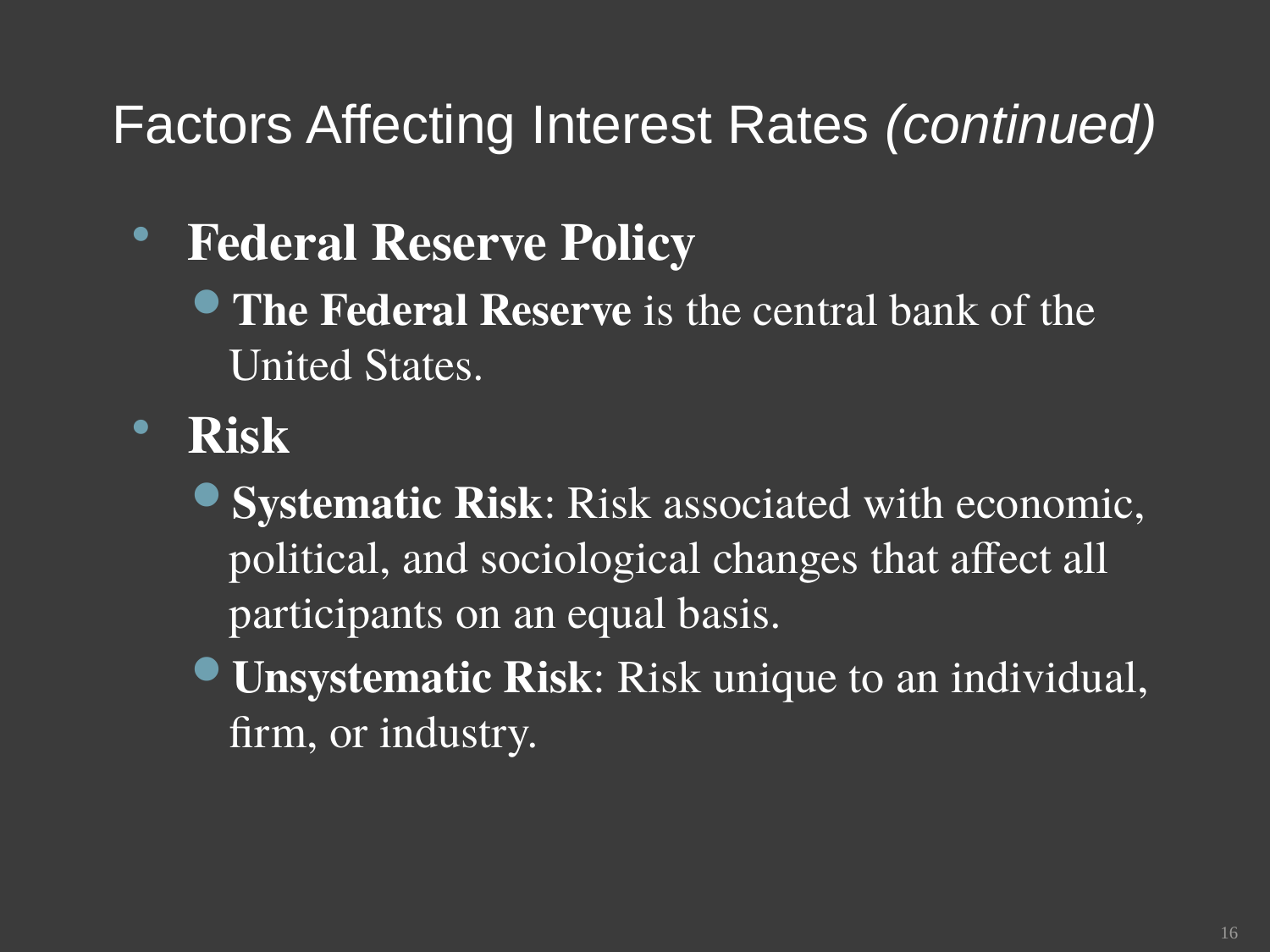

# Factors Affecting Interest Rates (continued)
Federal Reserve Policy
The Federal Reserve is the central bank of the United States.
Risk
Systematic Risk: Risk associated with economic, political, and sociological changes that affect all participants on an equal basis.
Unsystematic Risk: Risk unique to an individual, firm, or industry.

16